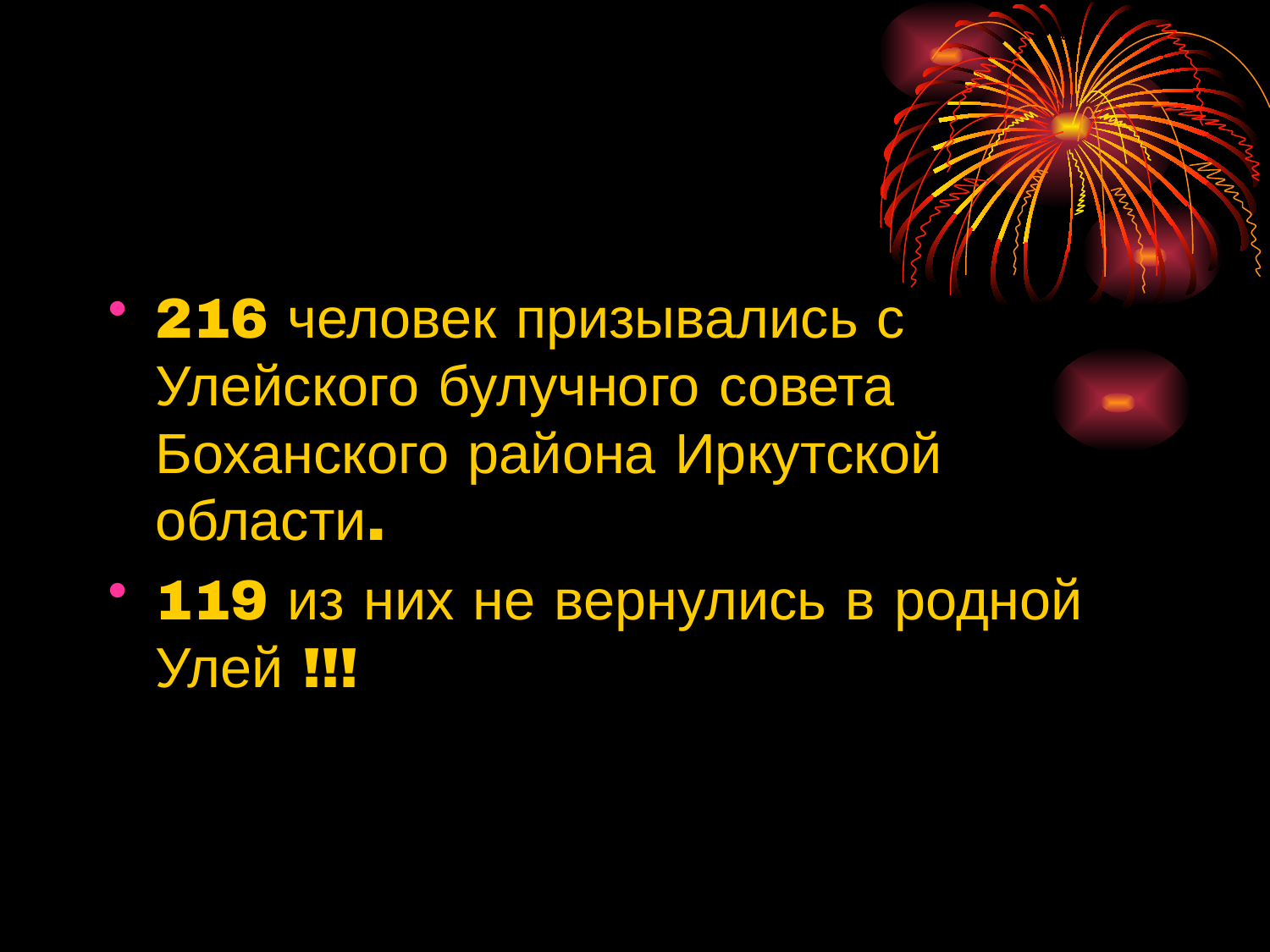

216 человек призывались с Улейского булучного совета Боханского района Иркутской области.
119 из них не вернулись в родной Улей !!!